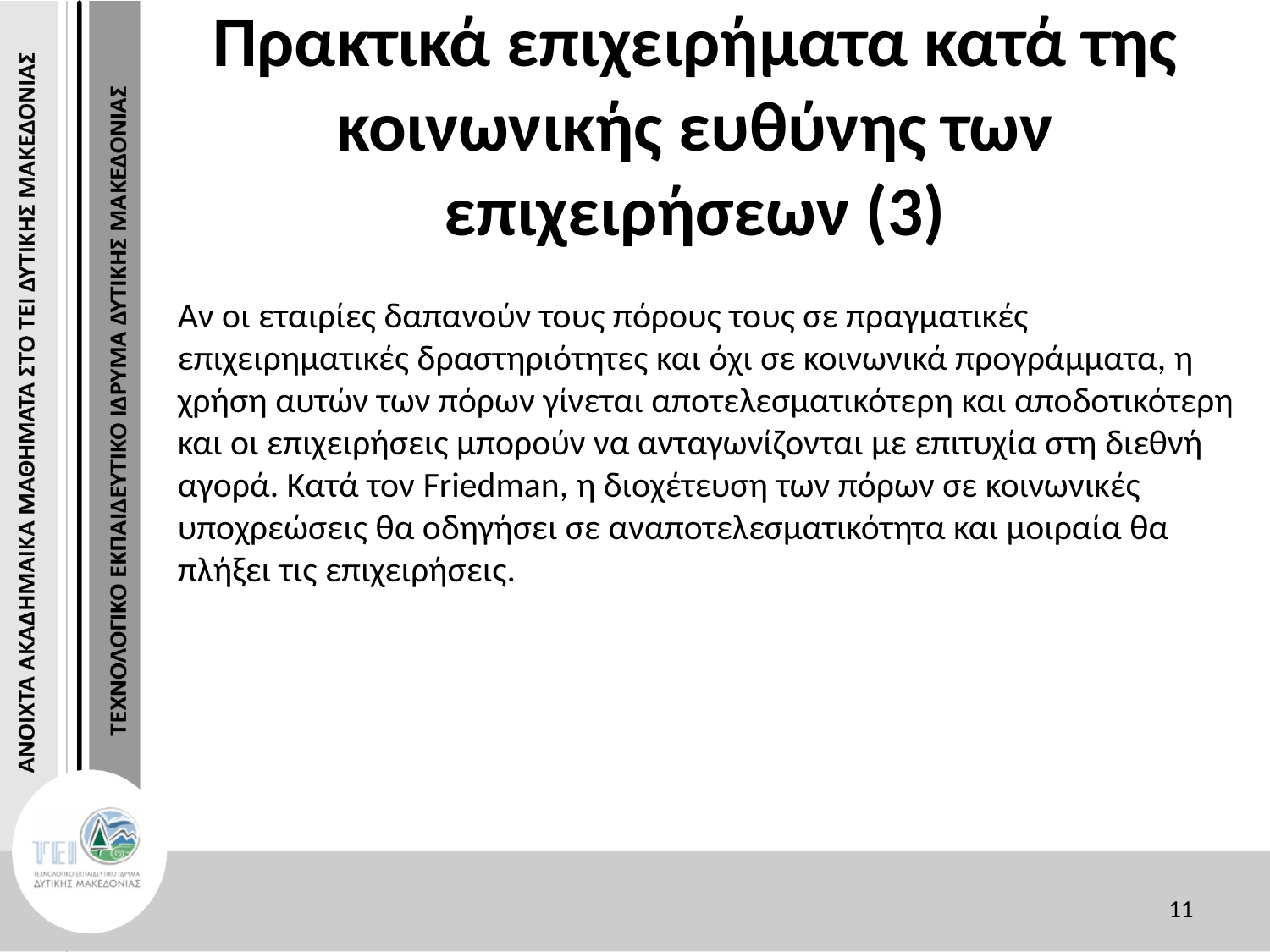

# Πρακτικά επιχειρήματα κατά της κοινωνικής ευθύνης των επιχειρήσεων (3)
Αν οι εταιρίες δαπανούν τους πόρους τους σε πραγματικές επιχειρηματικές δραστηριότητες και όχι σε κοινωνικά προγράμματα, η χρήση αυτών των πόρων γίνεται αποτελεσματικότερη και αποδοτικότερη και οι επιχειρήσεις μπορούν να ανταγωνίζονται με επιτυχία στη διεθνή αγορά. Κατά τον Friedman, η διοχέτευση των πόρων σε κοινωνικές υποχρεώσεις θα οδηγήσει σε αναποτελεσματικότητα και μοιραία θα πλήξει τις επιχειρήσεις.
11